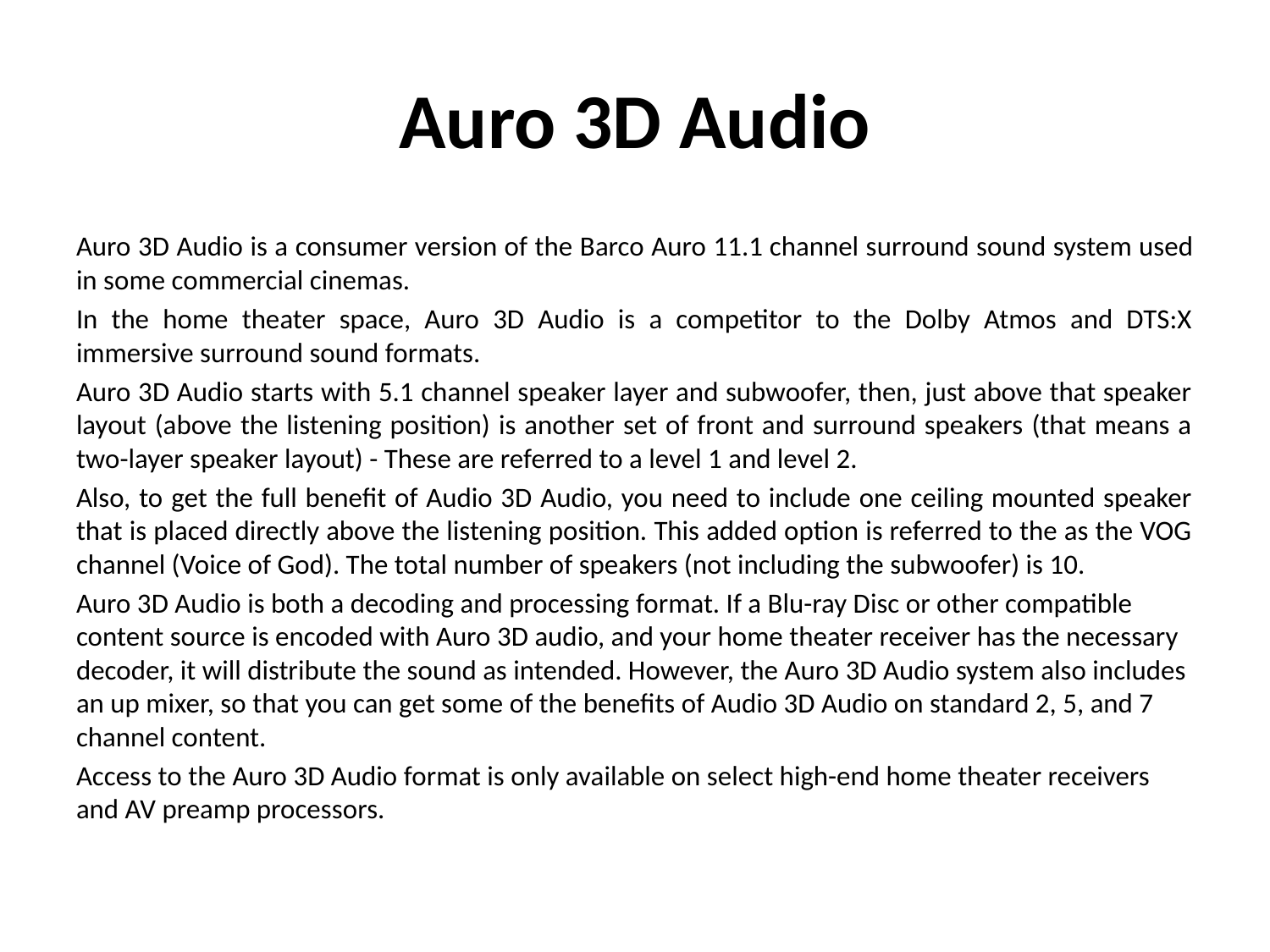

# Auro 3D Audio
Auro 3D Audio is a consumer version of the Barco Auro 11.1 channel surround sound system used in some commercial cinemas.
In the home theater space, Auro 3D Audio is a competitor to the Dolby Atmos and DTS:X immersive surround sound formats.
Auro 3D Audio starts with 5.1 channel speaker layer and subwoofer, then, just above that speaker layout (above the listening position) is another set of front and surround speakers (that means a two-layer speaker layout) - These are referred to a level 1 and level 2.
Also, to get the full benefit of Audio 3D Audio, you need to include one ceiling mounted speaker that is placed directly above the listening position. This added option is referred to the as the VOG channel (Voice of God). The total number of speakers (not including the subwoofer) is 10.
Auro 3D Audio is both a decoding and processing format. If a Blu-ray Disc or other compatible content source is encoded with Auro 3D audio, and your home theater receiver has the necessary decoder, it will distribute the sound as intended. However, the Auro 3D Audio system also includes an up mixer, so that you can get some of the benefits of Audio 3D Audio on standard 2, 5, and 7 channel content.
Access to the Auro 3D Audio format is only available on select high-end home theater receivers and AV preamp processors.